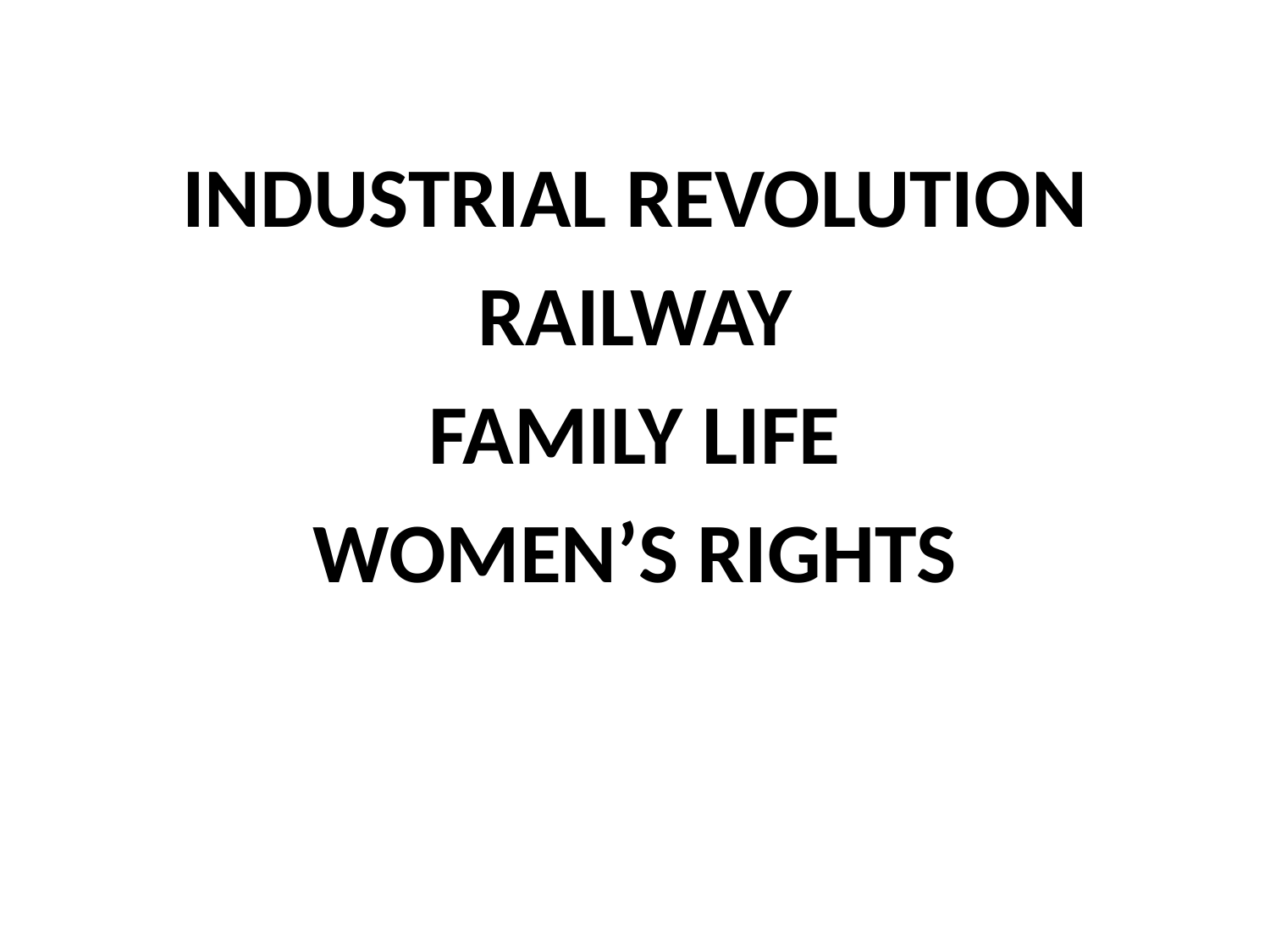

INDUSTRIAL REVOLUTION
RAILWAY
FAMILY LIFE
WOMEN’S RIGHTS